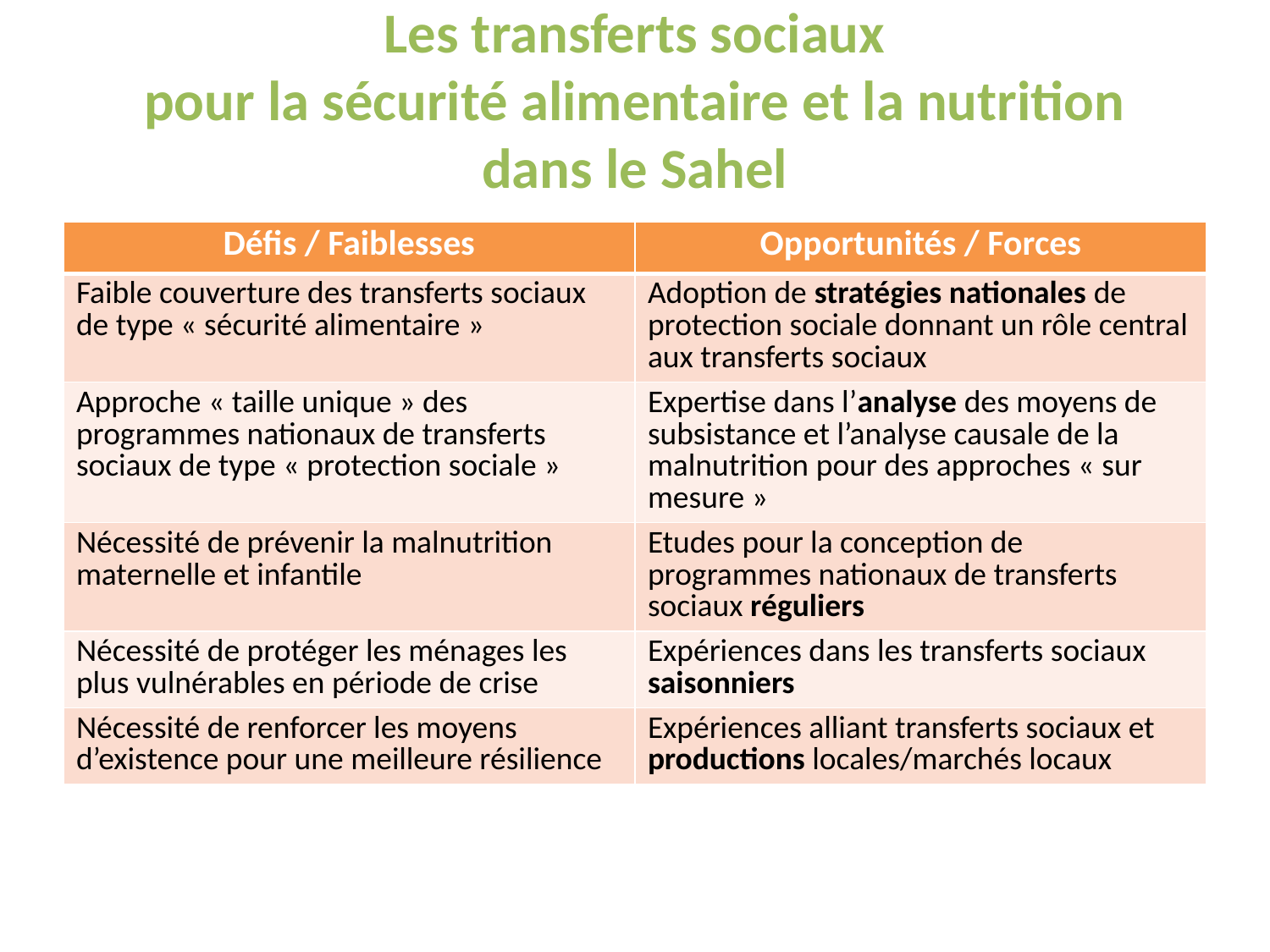

# Les transferts sociaux pour la sécurité alimentaire et la nutrition dans le Sahel
| Défis / Faiblesses | Opportunités / Forces |
| --- | --- |
| Faible couverture des transferts sociaux de type « sécurité alimentaire » | Adoption de stratégies nationales de protection sociale donnant un rôle central aux transferts sociaux |
| Approche « taille unique » des programmes nationaux de transferts sociaux de type « protection sociale » | Expertise dans l’analyse des moyens de subsistance et l’analyse causale de la malnutrition pour des approches « sur mesure » |
| Nécessité de prévenir la malnutrition maternelle et infantile | Etudes pour la conception de programmes nationaux de transferts sociaux réguliers |
| Nécessité de protéger les ménages les plus vulnérables en période de crise | Expériences dans les transferts sociaux saisonniers |
| Nécessité de renforcer les moyens d’existence pour une meilleure résilience | Expériences alliant transferts sociaux et productions locales/marchés locaux |